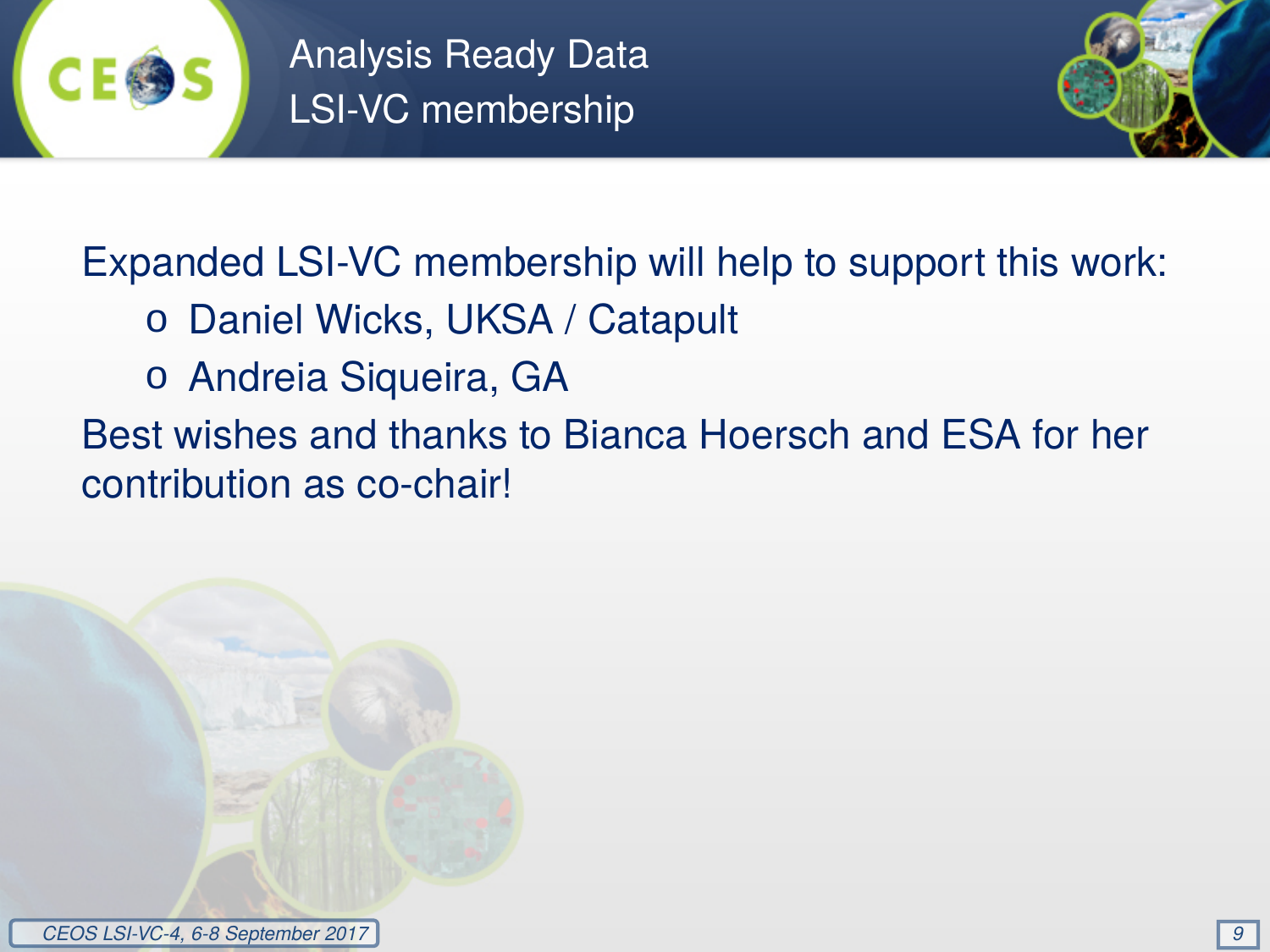

Analysis Ready Data
LSI-VC membership
Expanded LSI-VC membership will help to support this work:
Daniel Wicks, UKSA / Catapult
Andreia Siqueira, GA
Best wishes and thanks to Bianca Hoersch and ESA for her contribution as co-chair!

9